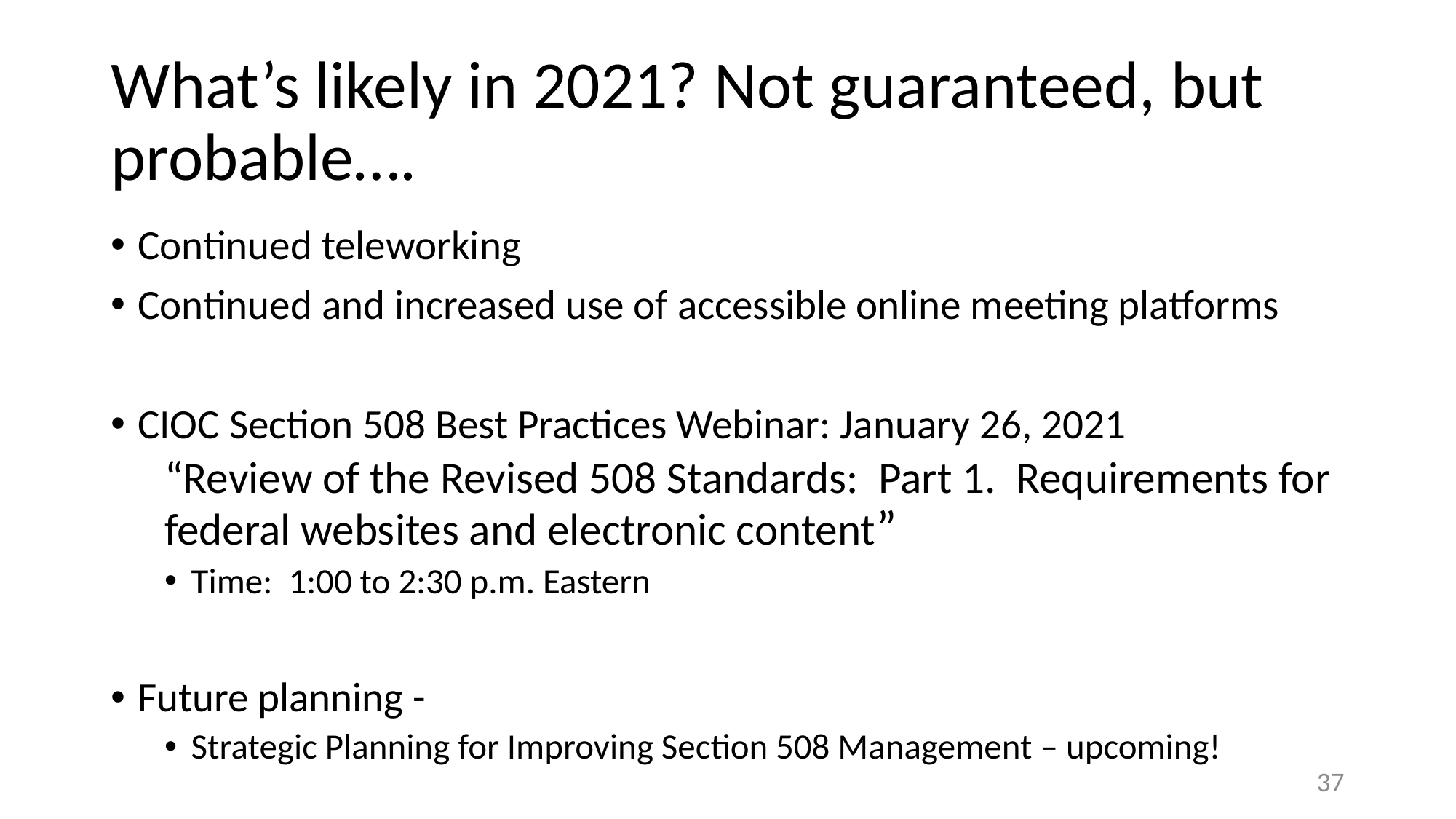

# What’s likely in 2021? Not guaranteed, but probable….
Continued teleworking
Continued and increased use of accessible online meeting platforms

CIOC Section 508 Best Practices Webinar: January 26, 2021
“Review of the Revised 508 Standards:  Part 1.  Requirements for federal websites and electronic content”
Time:  1:00 to 2:30 p.m. Eastern

Future planning -
Strategic Planning for Improving Section 508 Management – upcoming!
37